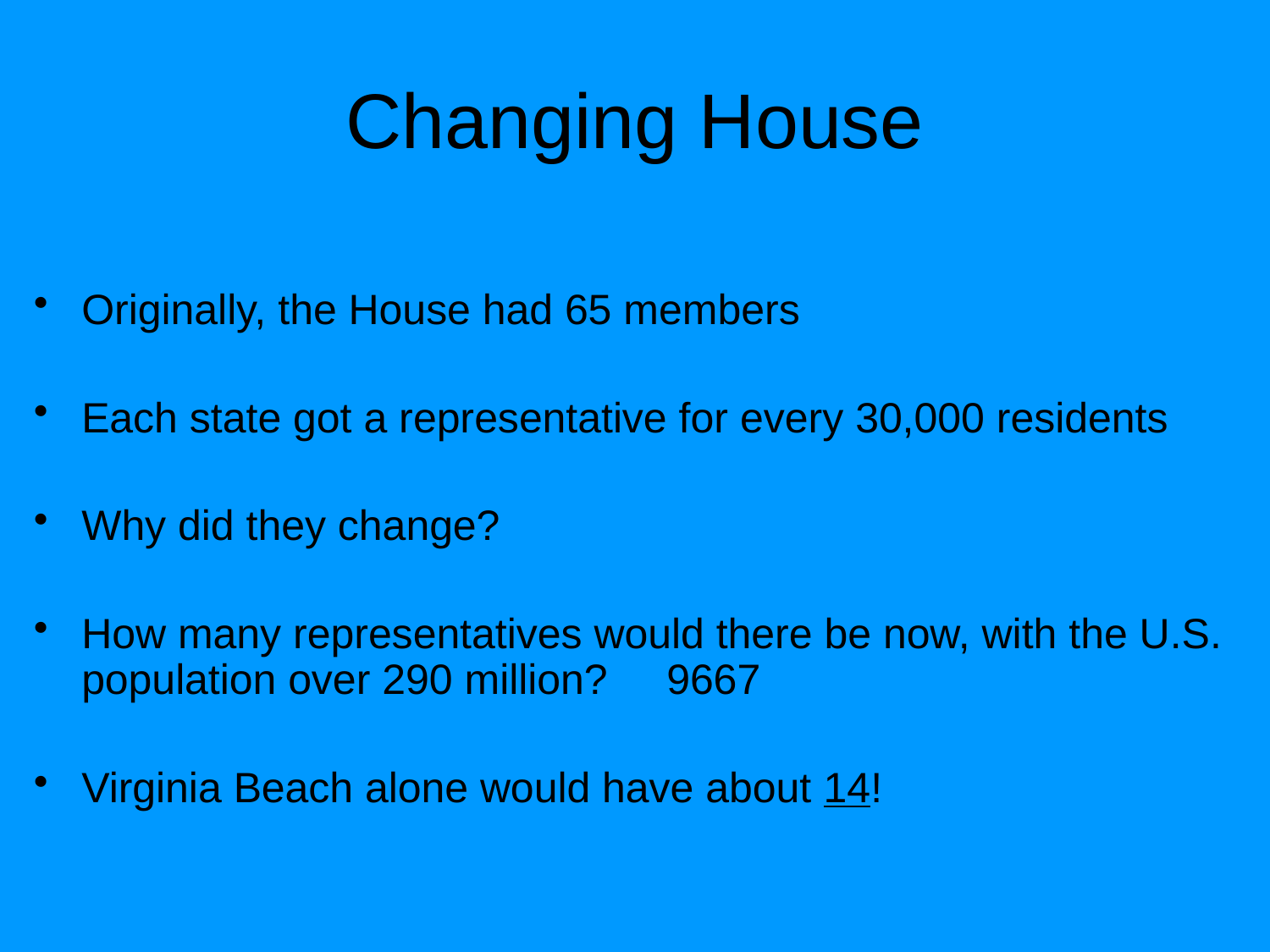

# Changing House

Originally, the House had 65 members

Each state got a representative for every 30,000 residents

Why did they change?

How many representatives would there be now, with the U.S. population over 290 million?     9667

Virginia Beach alone would have about 14!